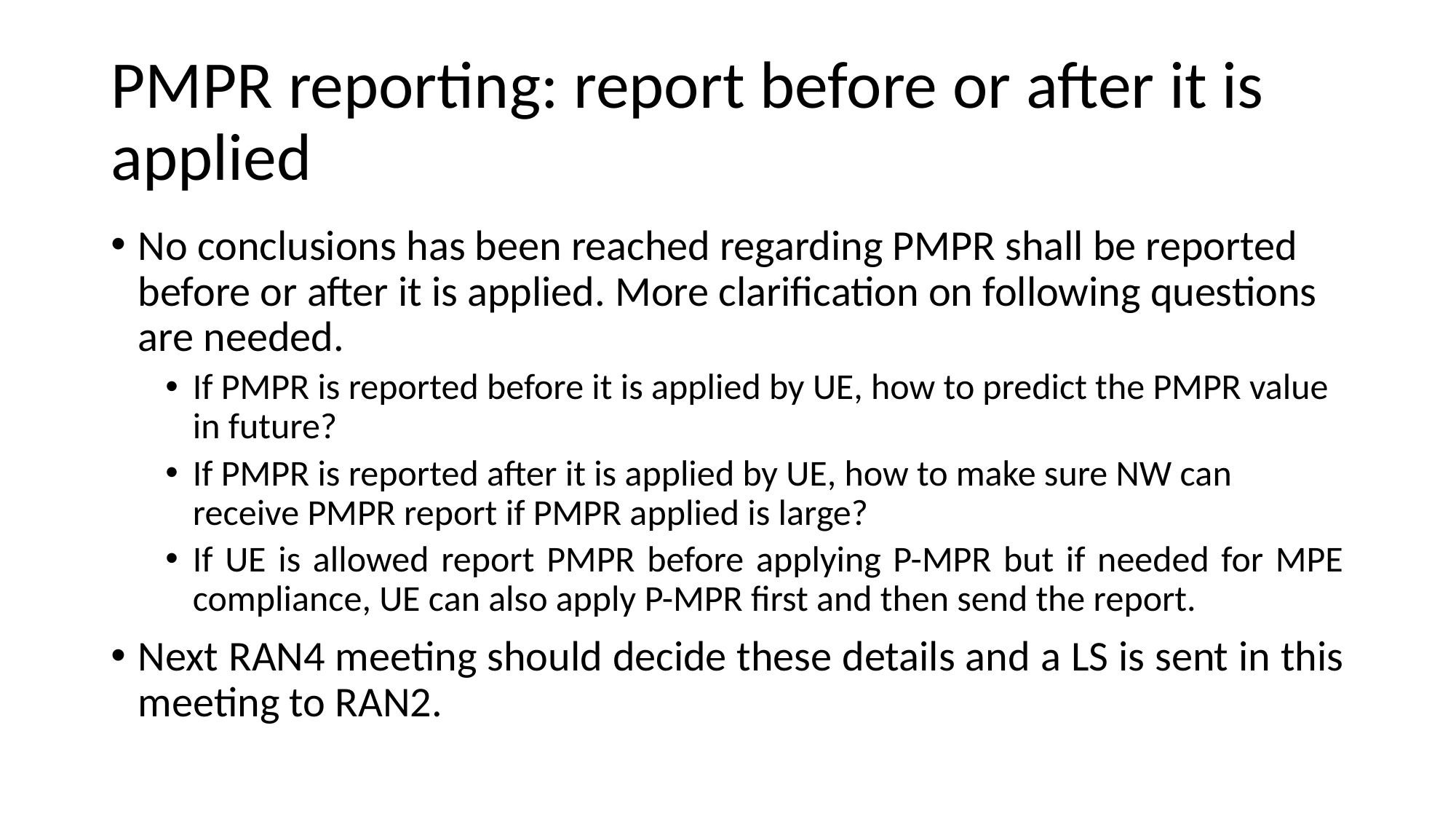

# PMPR reporting: report before or after it is applied
No conclusions has been reached regarding PMPR shall be reported before or after it is applied. More clarification on following questions are needed.
If PMPR is reported before it is applied by UE, how to predict the PMPR value in future?
If PMPR is reported after it is applied by UE, how to make sure NW can receive PMPR report if PMPR applied is large?
If UE is allowed report PMPR before applying P-MPR but if needed for MPE compliance, UE can also apply P-MPR first and then send the report.
Next RAN4 meeting should decide these details and a LS is sent in this meeting to RAN2.